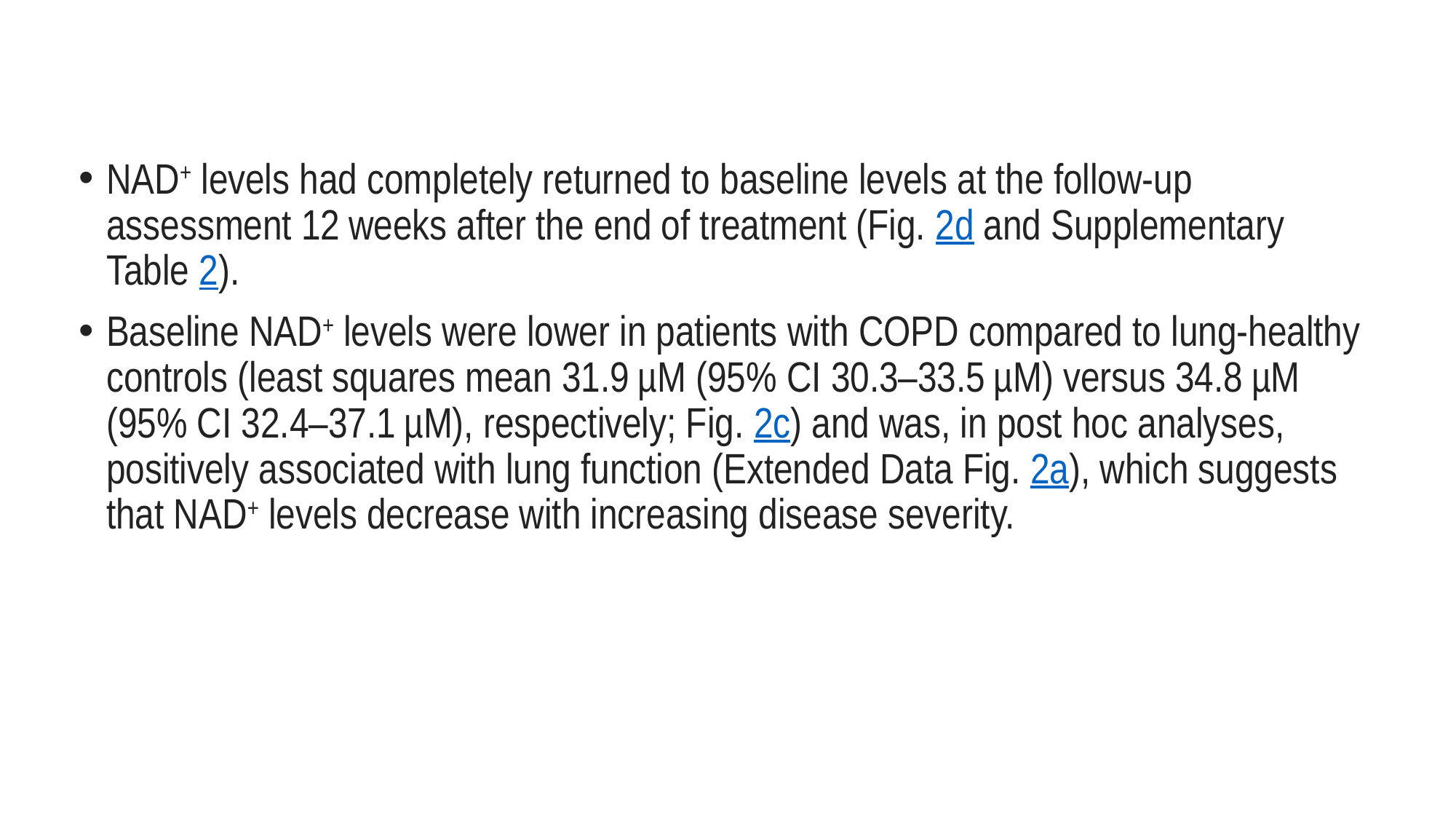

#
NAD+ levels had completely returned to baseline levels at the follow-up assessment 12 weeks after the end of treatment (Fig. 2d and Supplementary Table 2).
Baseline NAD+ levels were lower in patients with COPD compared to lung-healthy controls (least squares mean 31.9 µM (95% CI 30.3–33.5 µM) versus 34.8 µM (95% CI 32.4–37.1 µM), respectively; Fig. 2c) and was, in post hoc analyses, positively associated with lung function (Extended Data Fig. 2a), which suggests that NAD+ levels decrease with increasing disease severity.